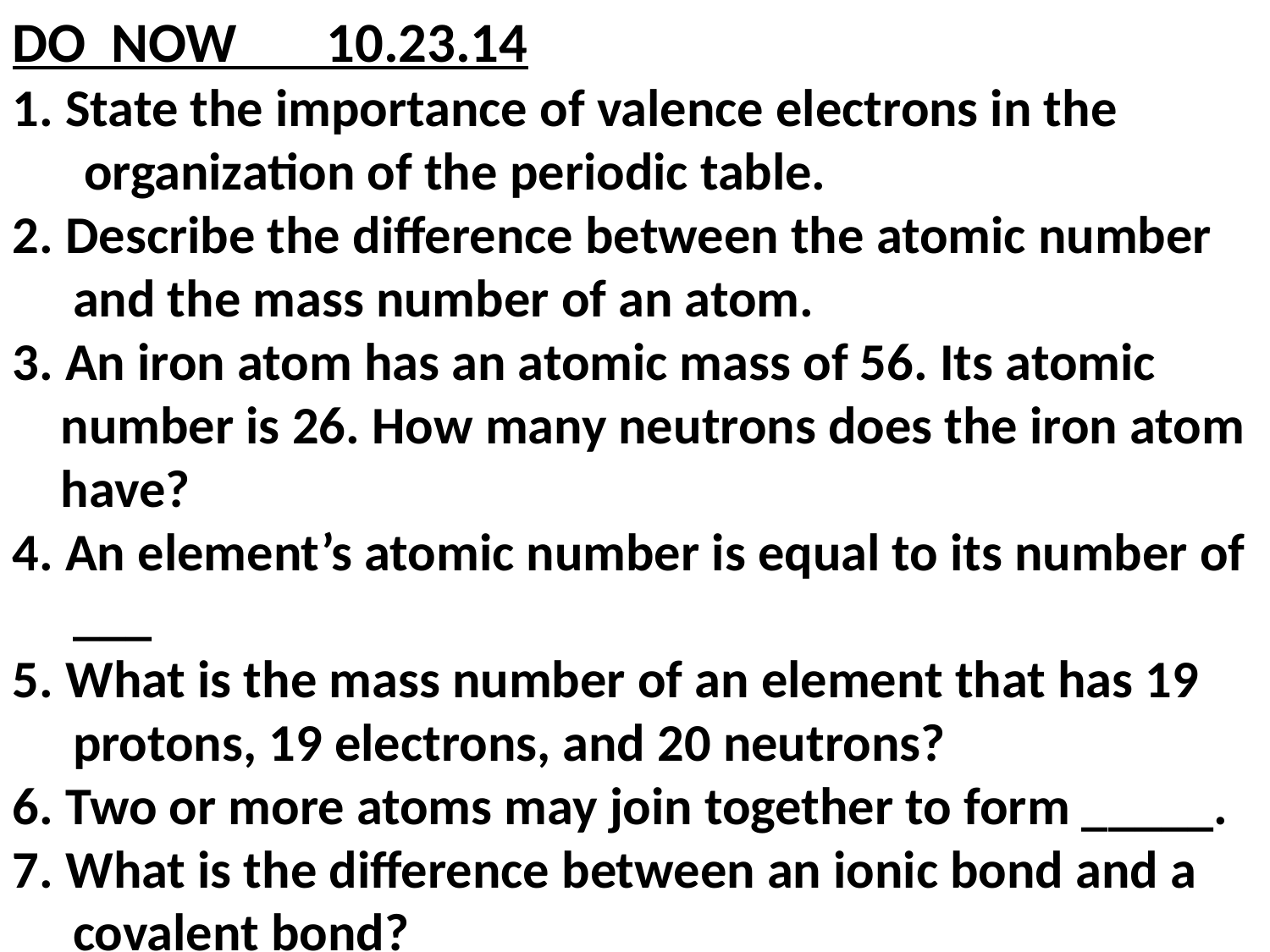

DO  NOW       10.23.14
1. State the importance of valence electrons in the organization of the periodic table.
2. Describe the difference between the atomic number
     and the mass number of an atom.
3. An iron atom has an atomic mass of 56. Its atomic
    number is 26. How many neutrons does the iron atom
    have?
4. An element’s atomic number is equal to its number of
     ___
5. What is the mass number of an element that has 19
     protons, 19 electrons, and 20 neutrons?
6. Two or more atoms may join together to form _____.
7. What is the difference between an ionic bond and a
     covalent bond?